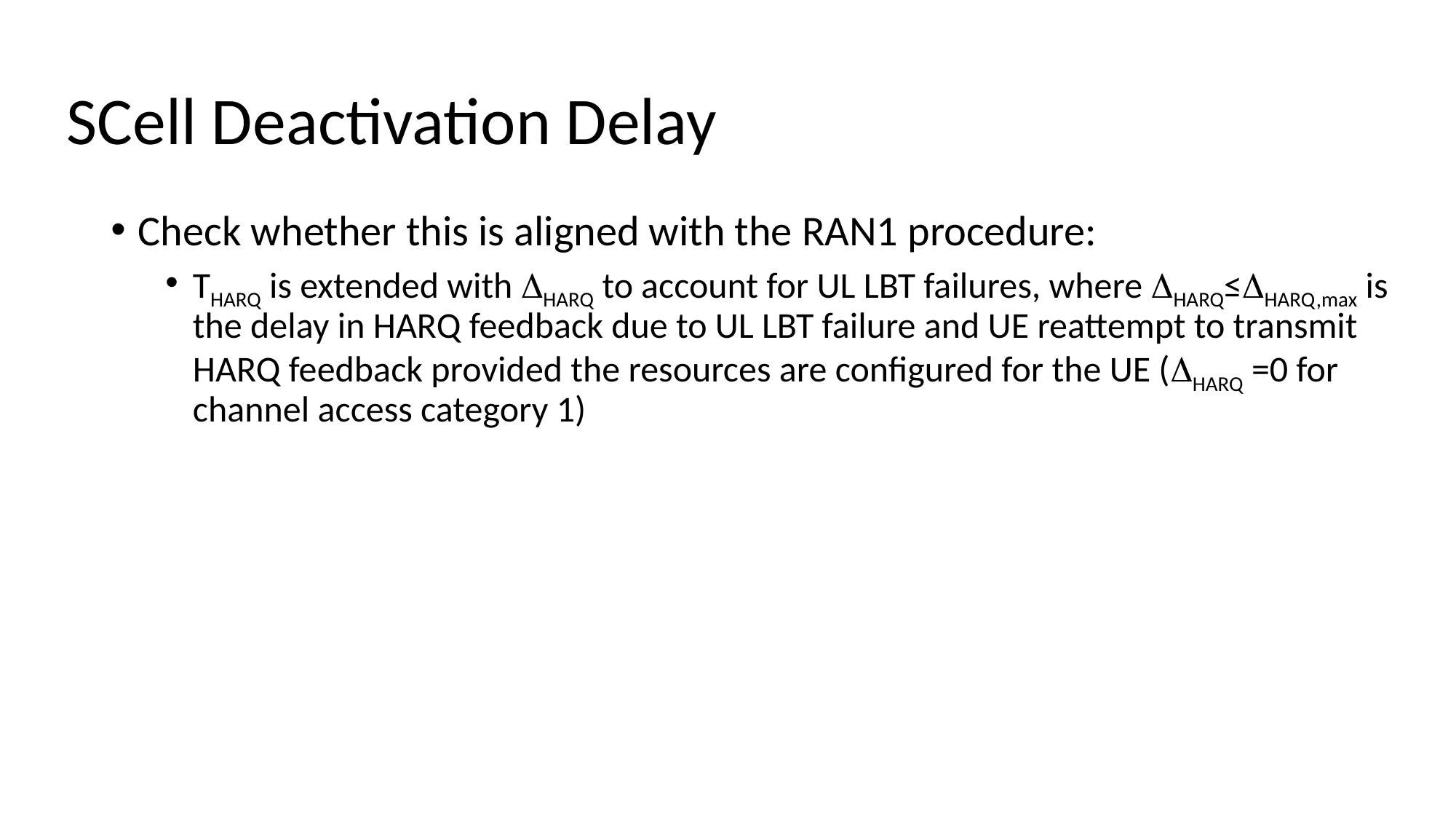

# SCell Deactivation Delay

Check whether this is aligned with the RAN1 procedure:
THARQ is extended with ΔHARQ to account for UL LBT failures, where ΔHARQ≤ΔHARQ,max is the delay in HARQ feedback due to UL LBT failure and UE reattempt to transmit HARQ feedback provided the resources are configured for the UE (ΔHARQ =0 for channel access category 1)